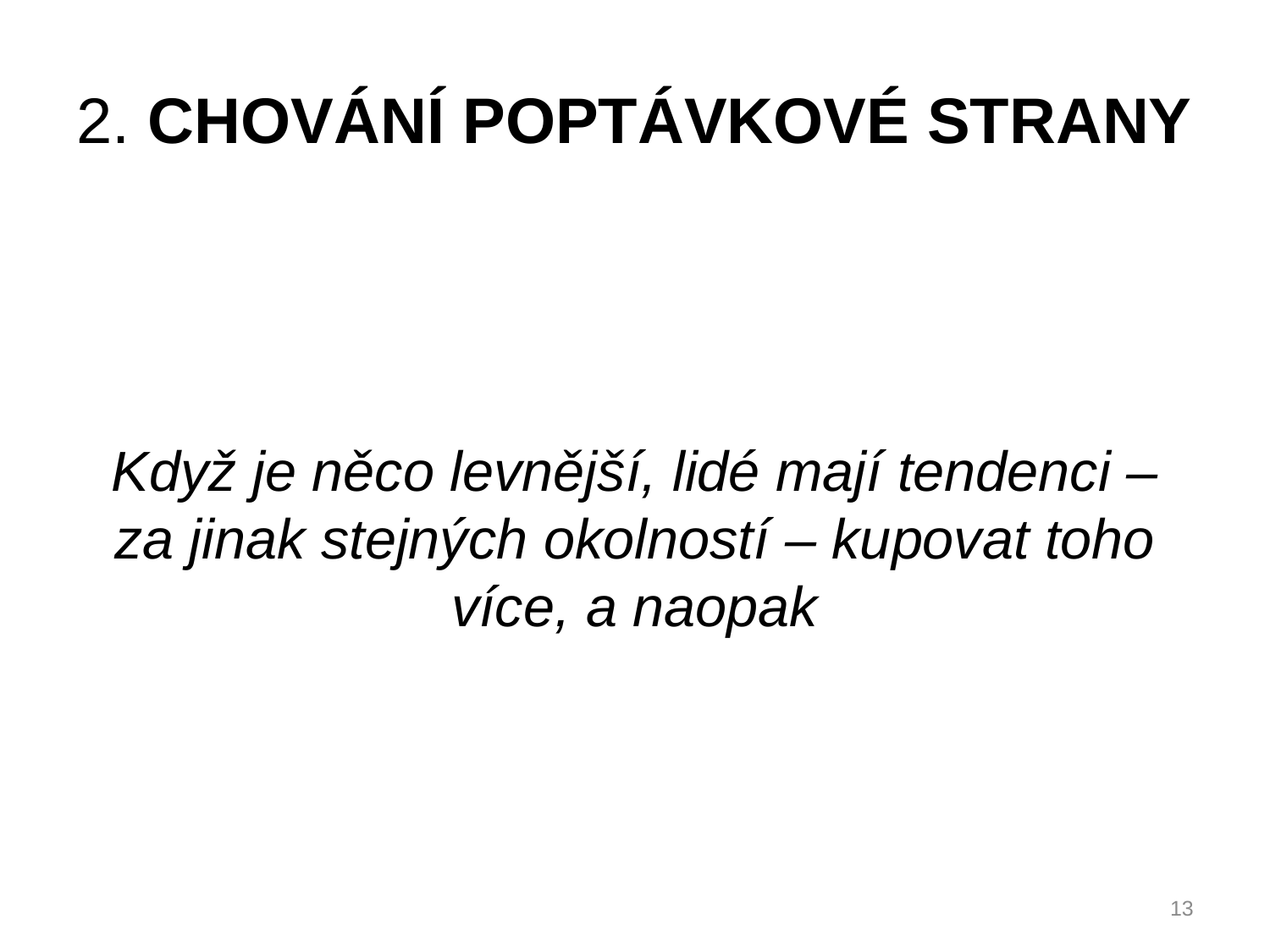

# 2. chování poptávkové strany
Když je něco levnější, lidé mají tendenci – za jinak stejných okolností – kupovat toho více, a naopak
13